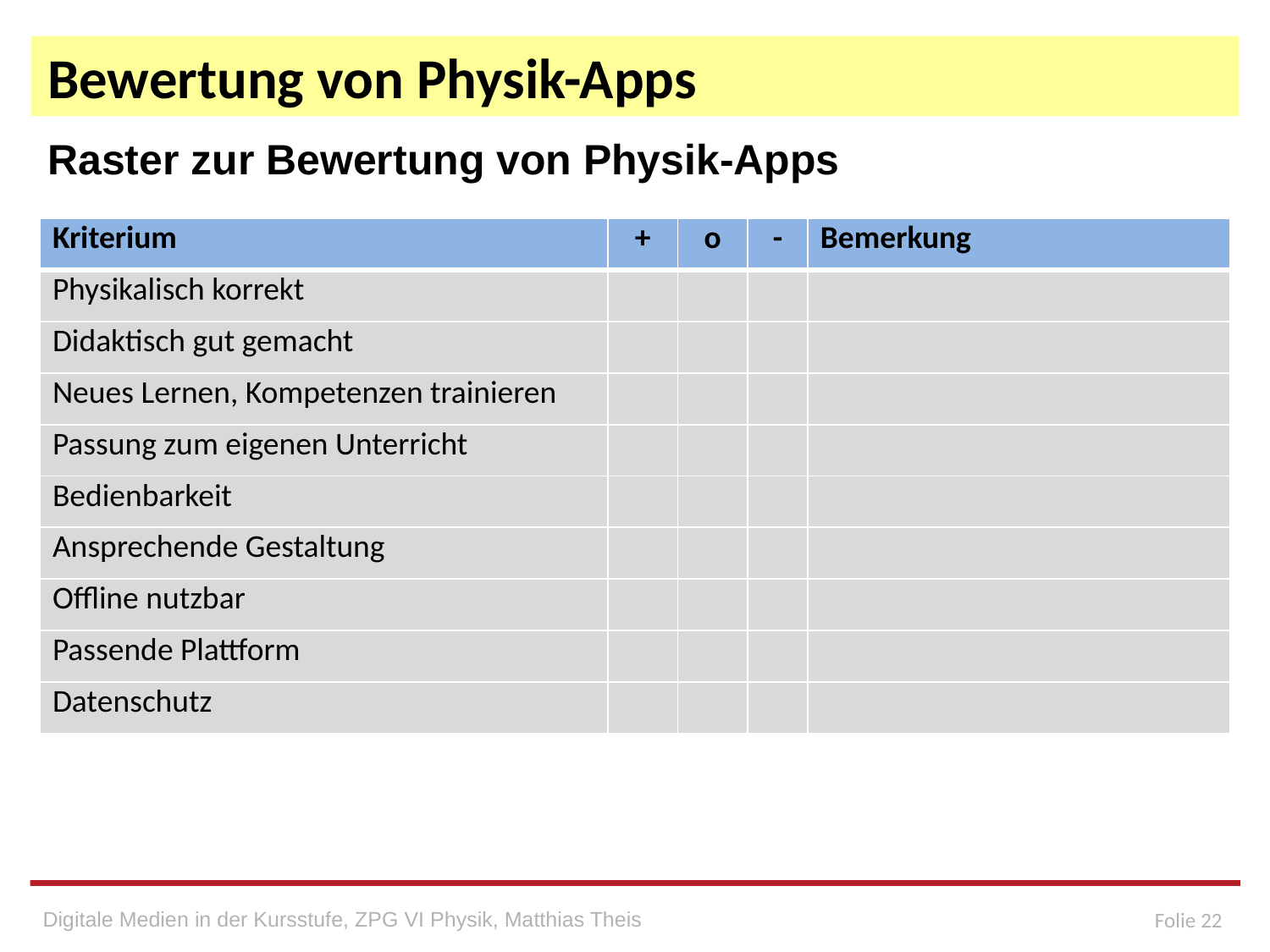

# Bewertung von Physik-Apps
Raster zur Bewertung von Physik-Apps
| Kriterium | + | o | - | Bemerkung |
| --- | --- | --- | --- | --- |
| Physikalisch korrekt |  |  |  |  |
| Didaktisch gut gemacht |  |  |  |  |
| Neues Lernen, Kompetenzen trainieren |  |  |  |  |
| Passung zum eigenen Unterricht |  |  |  |  |
| Bedienbarkeit |  |  |  |  |
| Ansprechende Gestaltung |  |  |  |  |
| Offline nutzbar |  |  |  |  |
| Passende Plattform |  |  |  |  |
| Datenschutz |  |  |  |  |
Digitale Medien in der Kursstufe, ZPG VI Physik, Matthias Theis
Folie 22